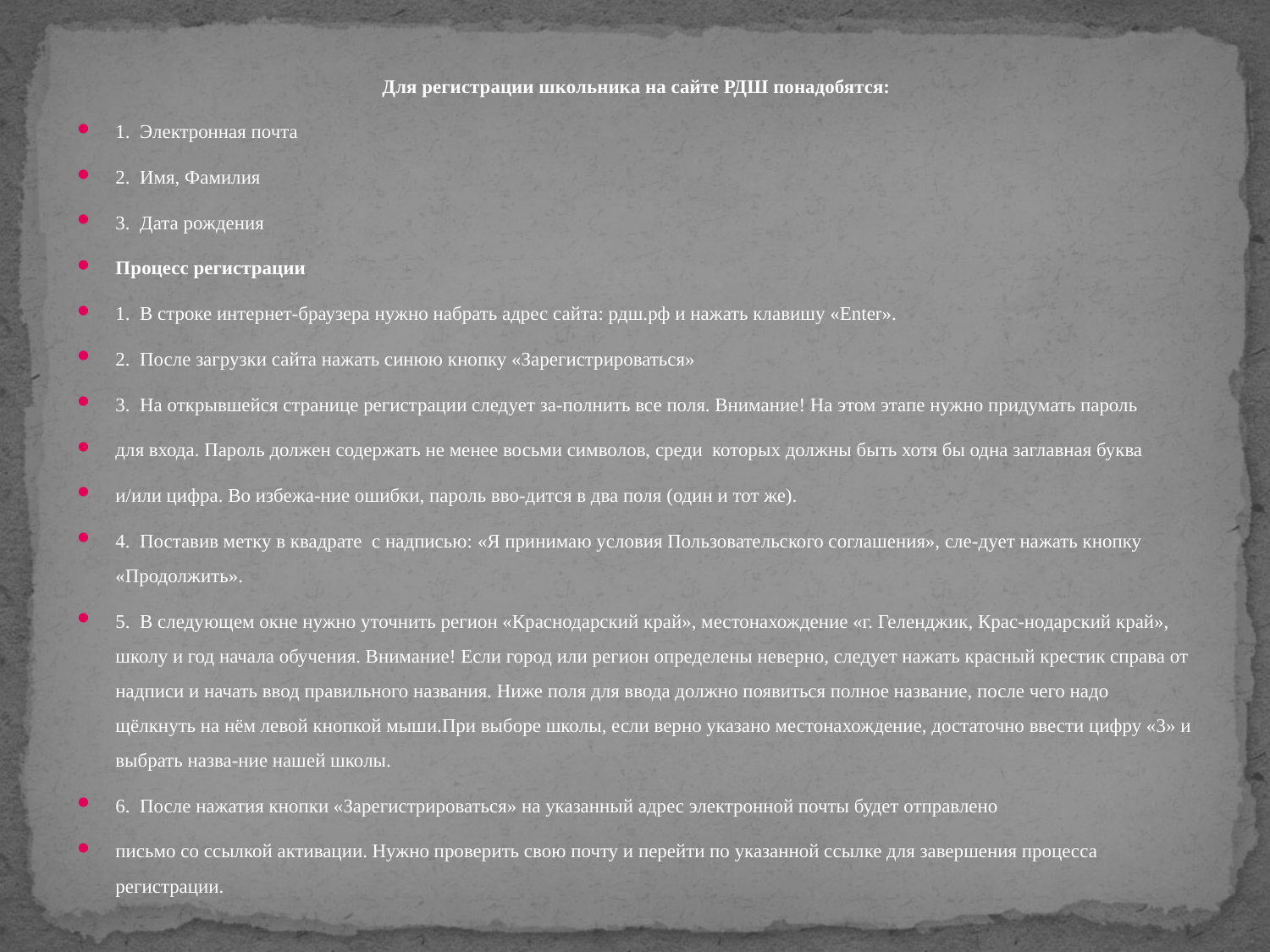

Для регистрации школьника на сайте РДШ понадобятся:
1.  Электронная почта
2.  Имя, Фамилия
3.  Дата рождения
Процесс регистрации
1.  В строке интернет-браузера нужно набрать адрес сайта: рдш.рф и нажать клавишу «Enter».
2.  После загрузки сайта нажать синюю кнопку «Зарегистрироваться»
3.  На открывшейся странице регистрации следует за-полнить все поля. Внимание! На этом этапе нужно придумать пароль
для входа. Пароль должен содержать не менее восьми символов, среди  которых должны быть хотя бы одна заглавная буква
и/или цифра. Во избежа-ние ошибки, пароль вво-дится в два поля (один и тот же).
4.  Поставив метку в квадрате  с надписью: «Я принимаю условия Пользовательского соглашения», сле-дует нажать кнопку «Продолжить».
5.  В следующем окне нужно уточнить регион «Краснодарский край», местонахождение «г. Геленджик, Крас-нодарский край», школу и год начала обучения. Внимание! Если город или регион определены неверно, следует нажать красный крестик справа от надписи и начать ввод правильного названия. Ниже поля для ввода должно появиться полное название, после чего надо щёлкнуть на нём левой кнопкой мыши.При выборе школы, если верно указано местонахождение, достаточно ввести цифру «3» и выбрать назва-ние нашей школы.
6.  После нажатия кнопки «Зарегистрироваться» на указанный адрес электронной почты будет отправлено
письмо со ссылкой активации. Нужно проверить свою почту и перейти по указанной ссылке для завершения процесса регистрации.